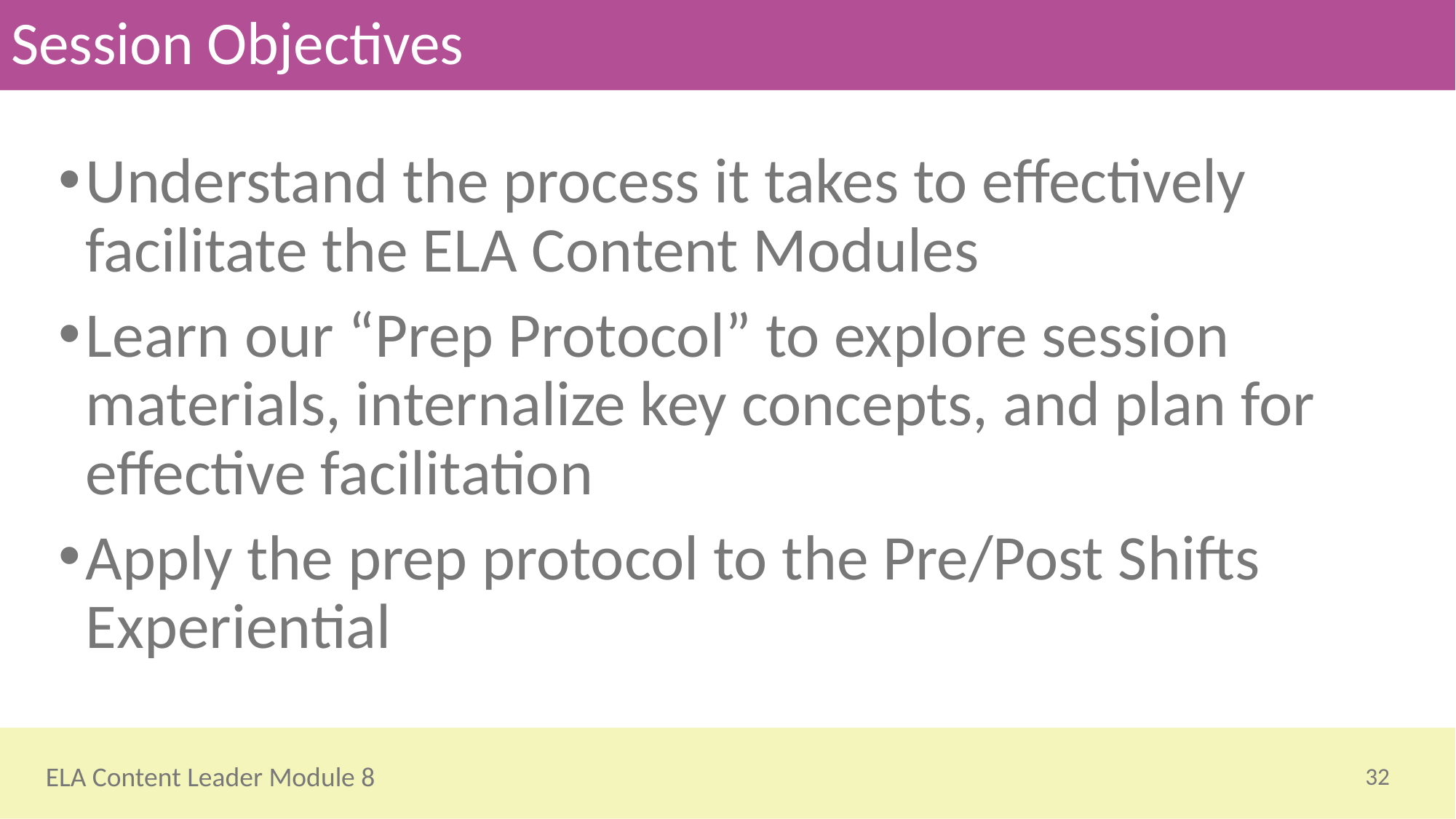

# Session Objectives
Understand the process it takes to effectively facilitate the ELA Content Modules

Learn our “Prep Protocol” to explore session materials, internalize key concepts, and plan for effective facilitation

Apply the prep protocol to the Pre/Post Shifts Experiential

32